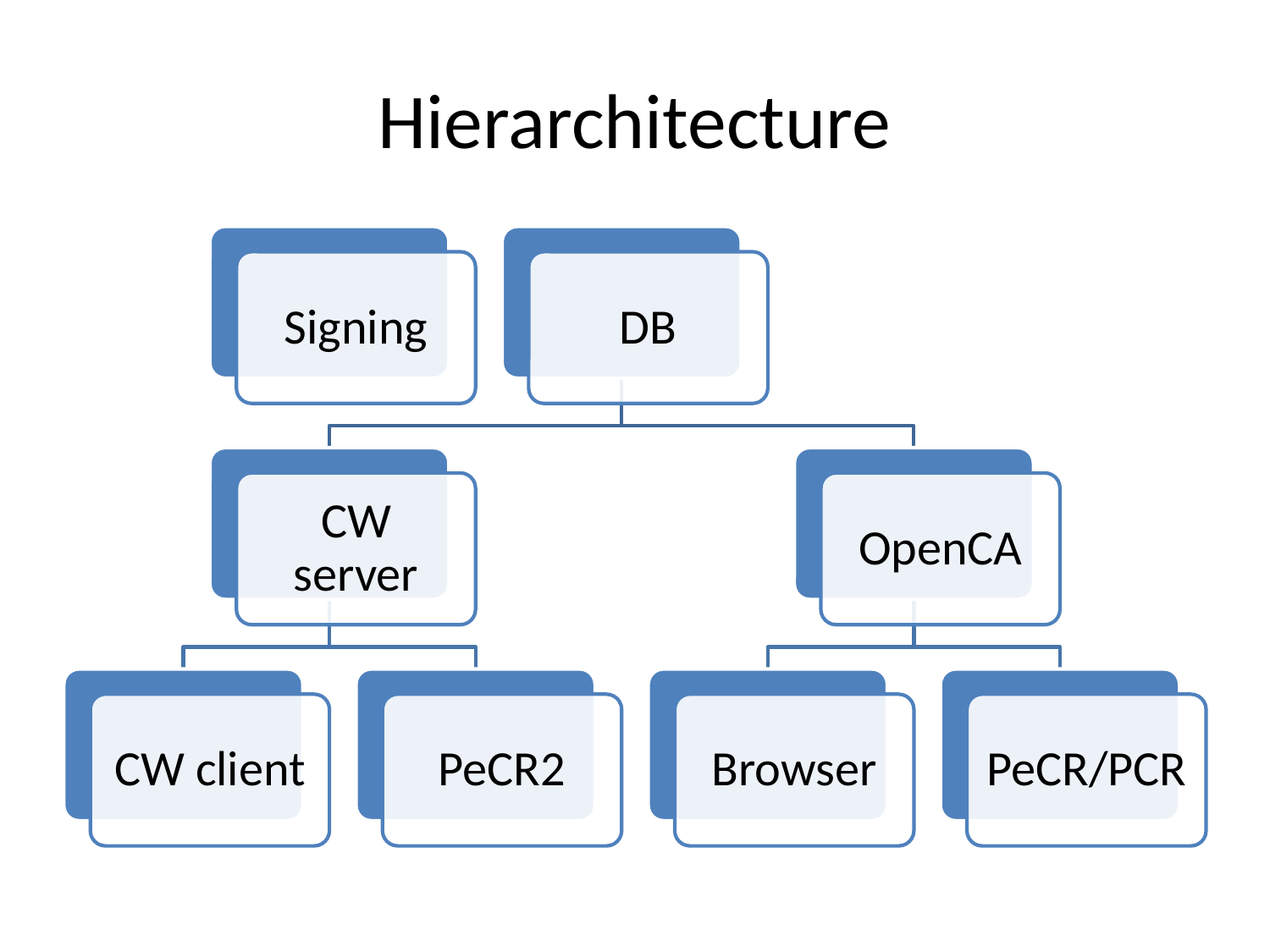

# Hierarchitecture
Signing
DB
CW server
CW client
PeCR2
OpenCA
Browser
PeCR/PCR